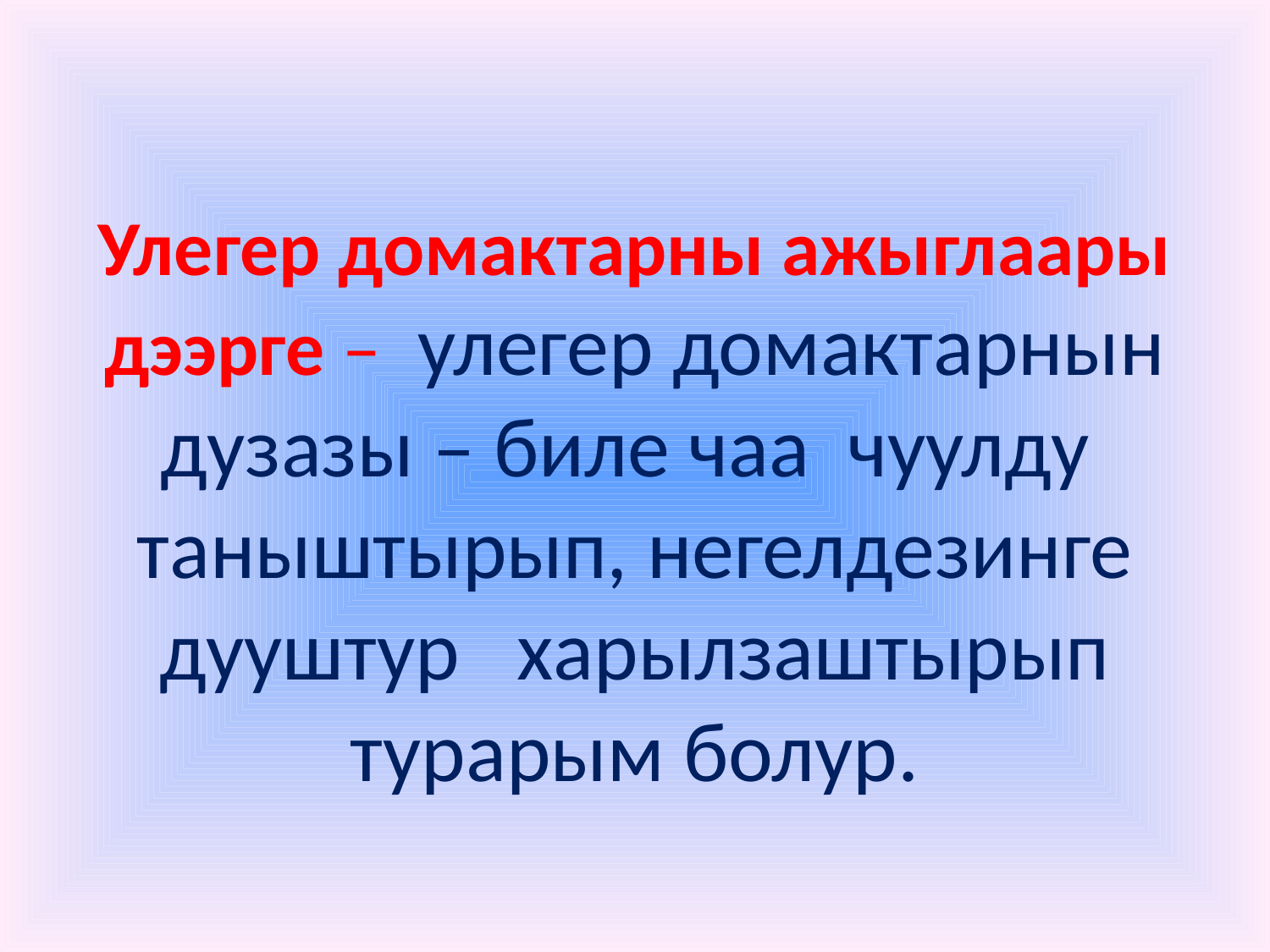

# Улегер домактарны ажыглаары дээрге –  улегер домактарнын дузазы – биле чаа  чуулду  таныштырып, негелдезинге дууштур   харылзаштырып турарым болур.